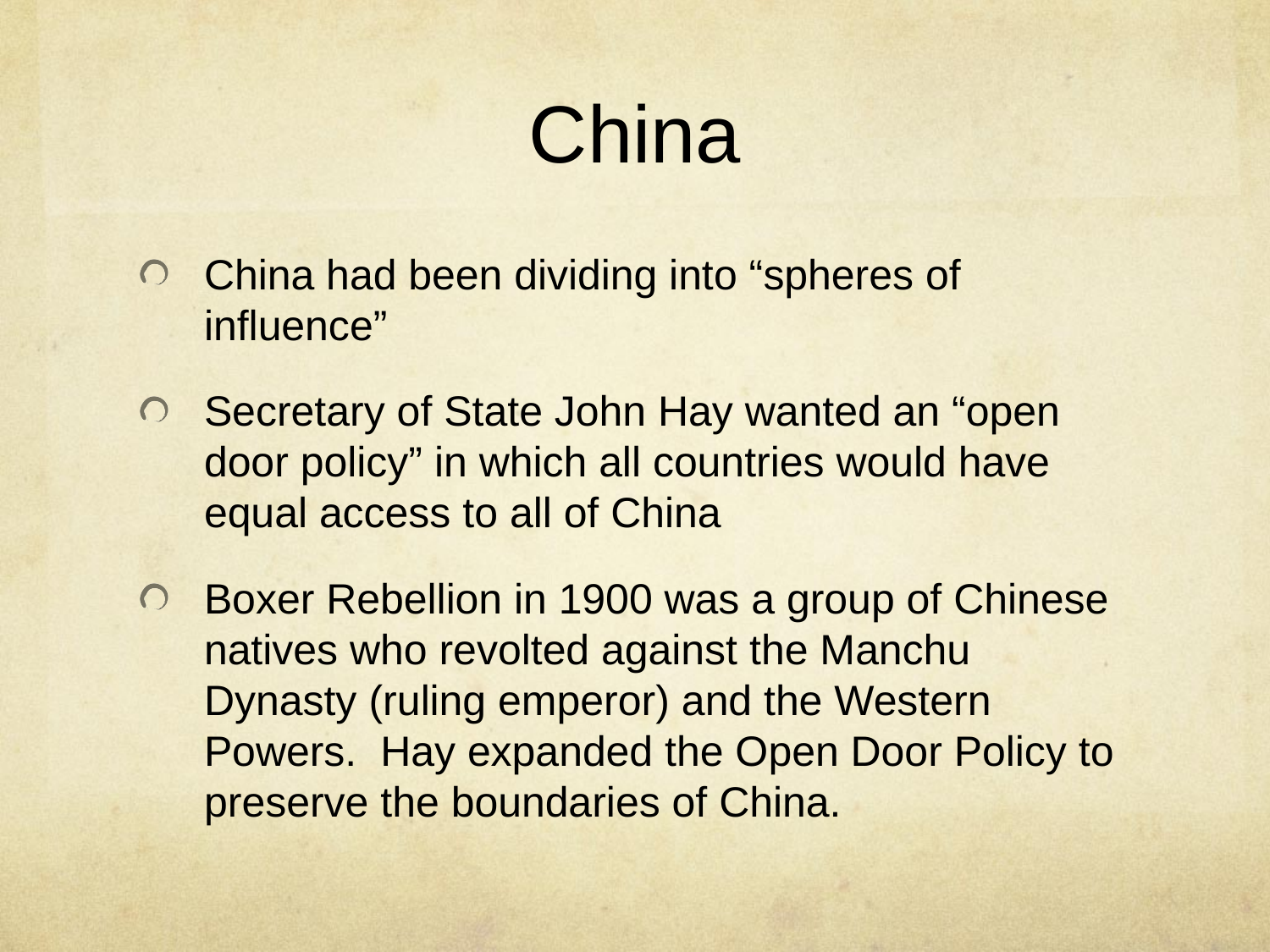

# China
China had been dividing into “spheres of influence”
Secretary of State John Hay wanted an “open door policy” in which all countries would have equal access to all of China
Boxer Rebellion in 1900 was a group of Chinese natives who revolted against the Manchu Dynasty (ruling emperor) and the Western Powers.  Hay expanded the Open Door Policy to preserve the boundaries of China.